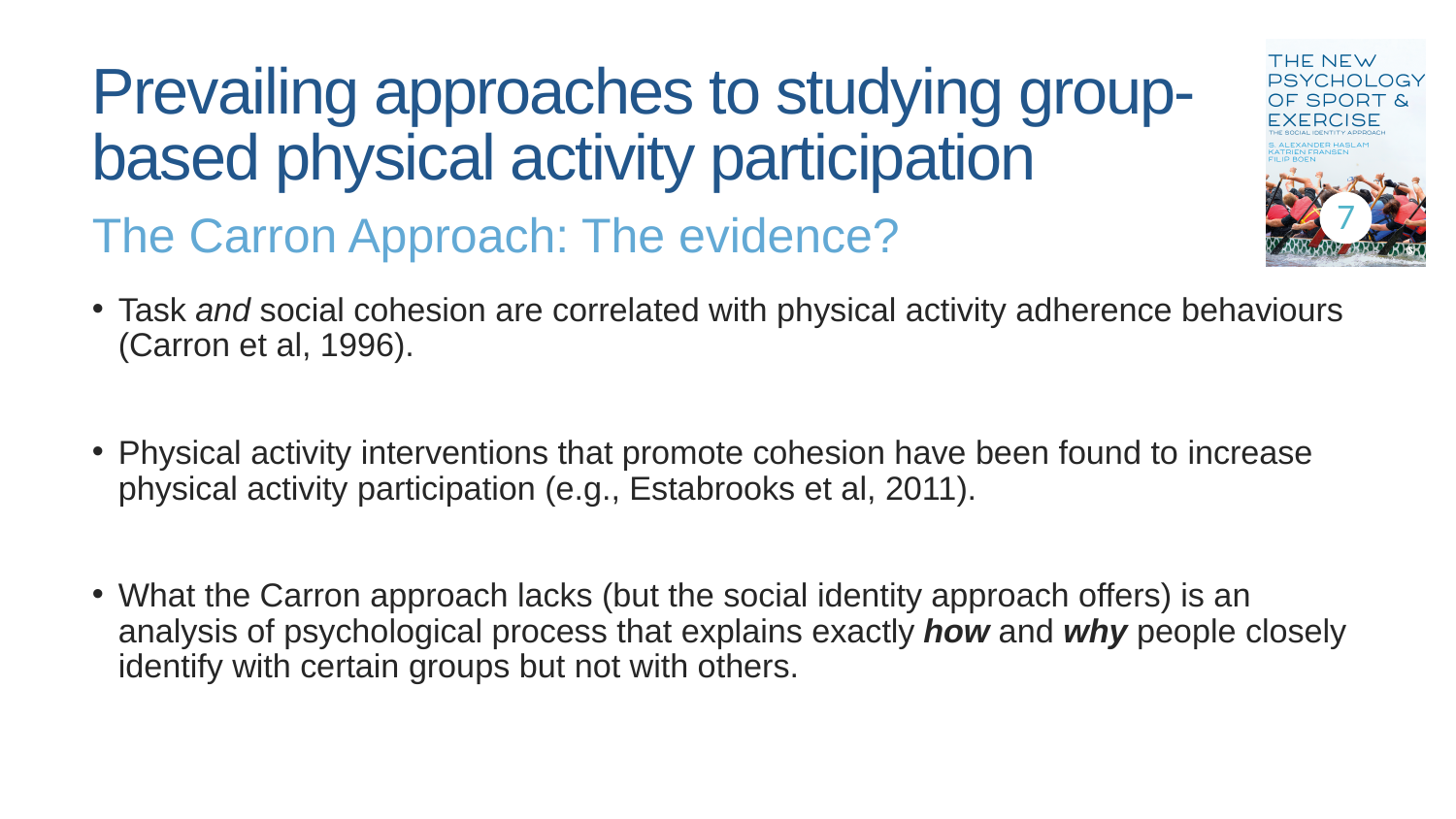

# Prevailing approaches to studying group-based physical activity participation
7
The Carron Approach: The evidence?
Task and social cohesion are correlated with physical activity adherence behaviours (Carron et al, 1996).

Physical activity interventions that promote cohesion have been found to increase physical activity participation (e.g., Estabrooks et al, 2011).

What the Carron approach lacks (but the social identity approach offers) is an analysis of psychological process that explains exactly how and why people closely identify with certain groups but not with others.